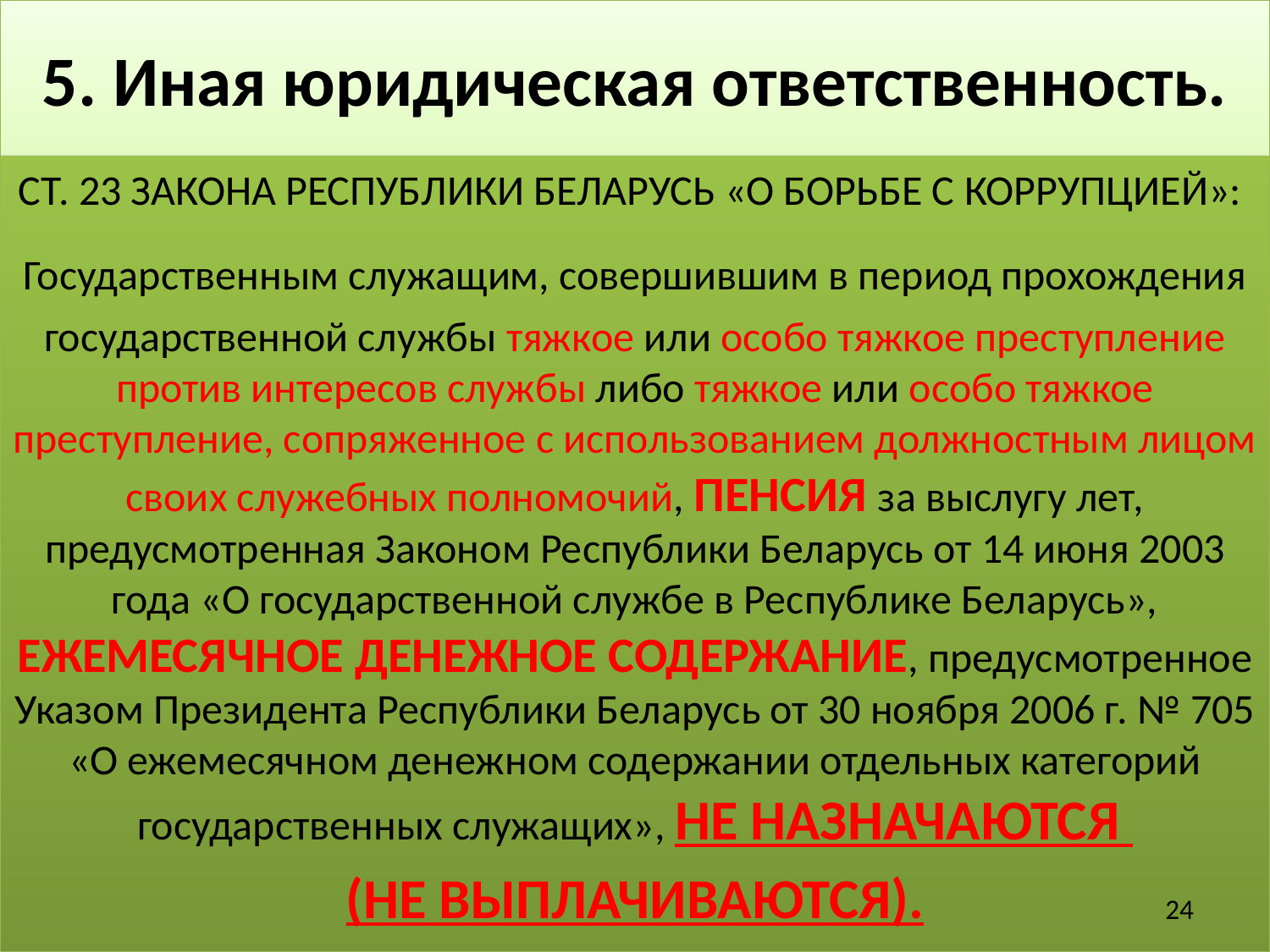

# 5. Иная юридическая ответственность.
Ст. 23 Закона Республики Беларусь «О борьбе с коррупцией»:

Государственным служащим, совершившим в период прохождения
государственной службы тяжкое или особо тяжкое преступление против интересов службы либо тяжкое или особо тяжкое преступление, сопряженное с использованием должностным лицом своих служебных полномочий, ПЕНСИЯ за выслугу лет, предусмотренная Законом Республики Беларусь от 14 июня 2003 года «О государственной службе в Республике Беларусь», ЕЖЕМЕСЯЧНОЕ ДЕНЕЖНОЕ СОДЕРЖАНИЕ, предусмотренное Указом Президента Республики Беларусь от 30 ноября 2006 г. № 705 «О ежемесячном денежном содержании отдельных категорий государственных служащих», НЕ НАЗНАЧАЮТСЯ
(НЕ ВЫПЛАЧИВАЮТСЯ).
24